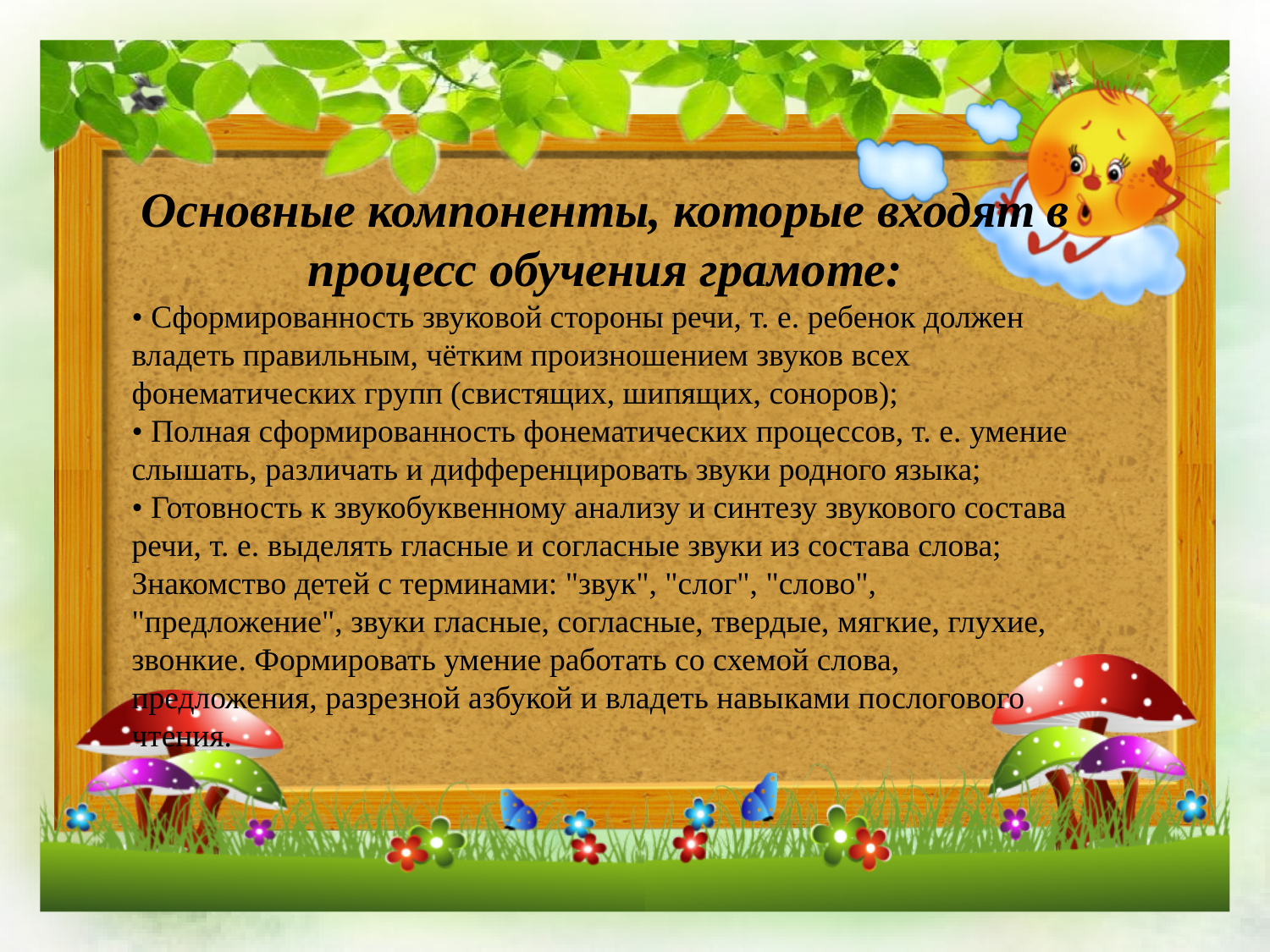

Основные компоненты, которые входят в процесс обучения грамоте:
• Сформированность звуковой стороны речи, т. е. ребенок должен владеть правильным, чётким произношением звуков всех фонематических групп (свистящих, шипящих, соноров);
• Полная сформированность фонематических процессов, т. е. умение слышать, различать и дифференцировать звуки родного языка;
• Готовность к звукобуквенному анализу и синтезу звукового состава речи, т. е. выделять гласные и согласные звуки из состава слова; Знакомство детей с терминами: "звук", "слог", "слово", "предложение", звуки гласные, согласные, твердые, мягкие, глухие, звонкие. Формировать умение работать со схемой слова, предложения, разрезной азбукой и владеть навыками послогового чтения.